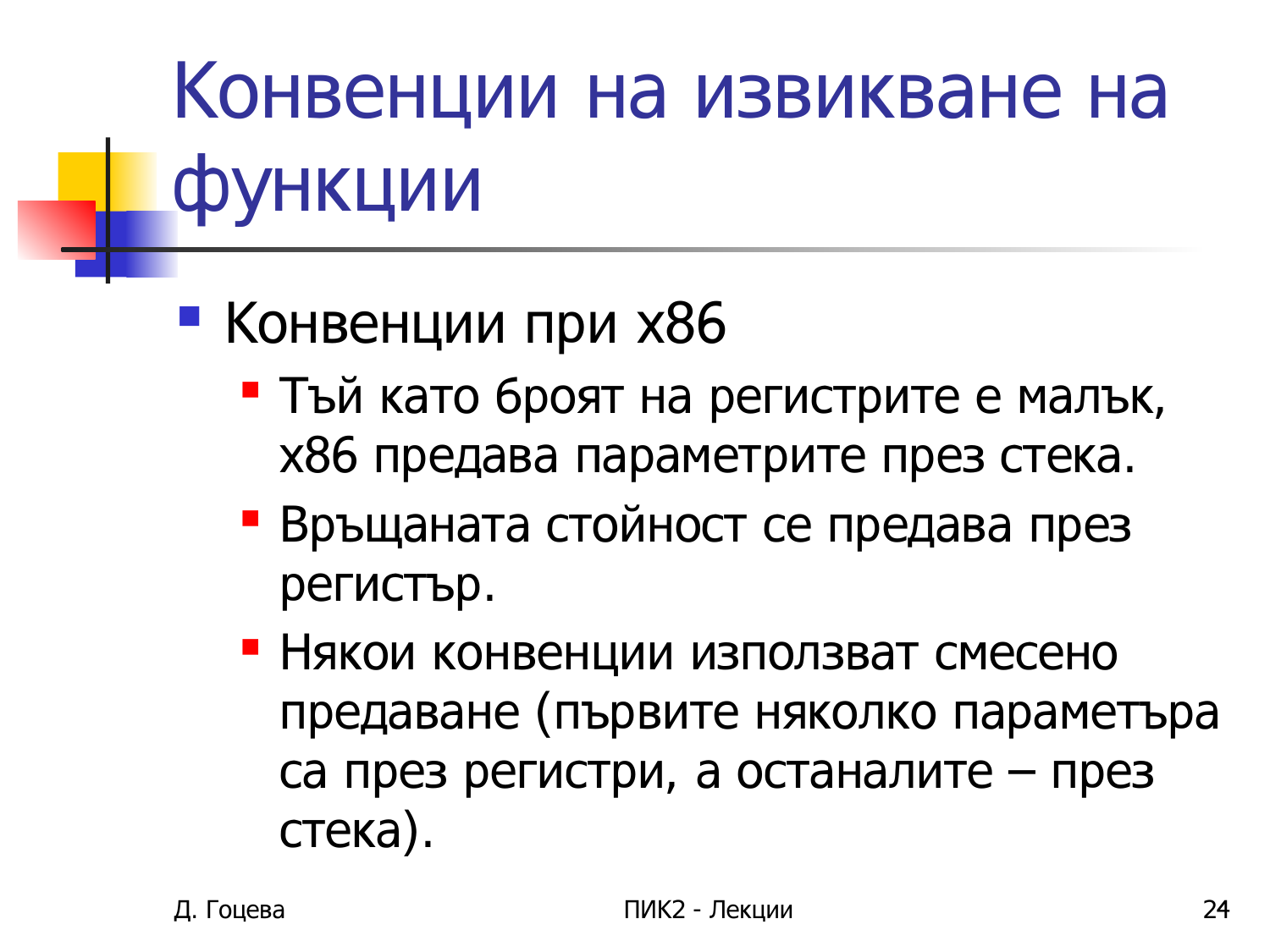

# Конвенции на извикване на функции
Конвенции при x86
Тъй като броят на регистрите е малък, х86 предава параметрите през стека.
Връщаната стойност се предава през регистър.
Някои конвенции използват смесено предаване (първите няколко параметъра са през регистри, а останалите – през стека).
Д. Гоцева
ПИК2 - Лекции
24